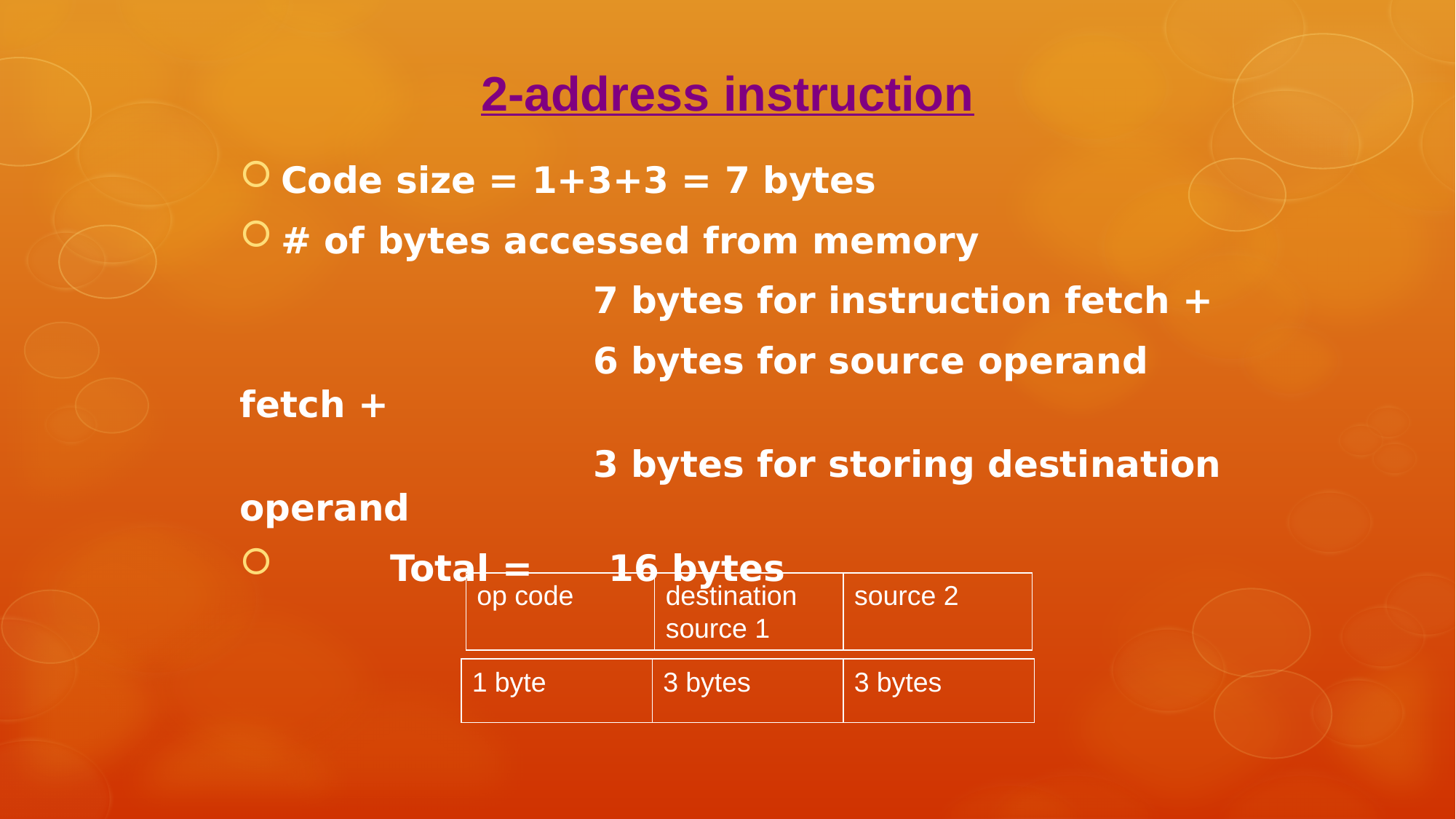

2-address instruction
Code size = 1+3+3 = 7 bytes
# of bytes accessed from memory
   			  7 bytes for instruction fetch +
			  6 bytes for source operand fetch +
			  3 bytes for storing destination operand
	Total = 	16 bytes

op code
destination
source 1
source 2
1 byte
3 bytes
3 bytes